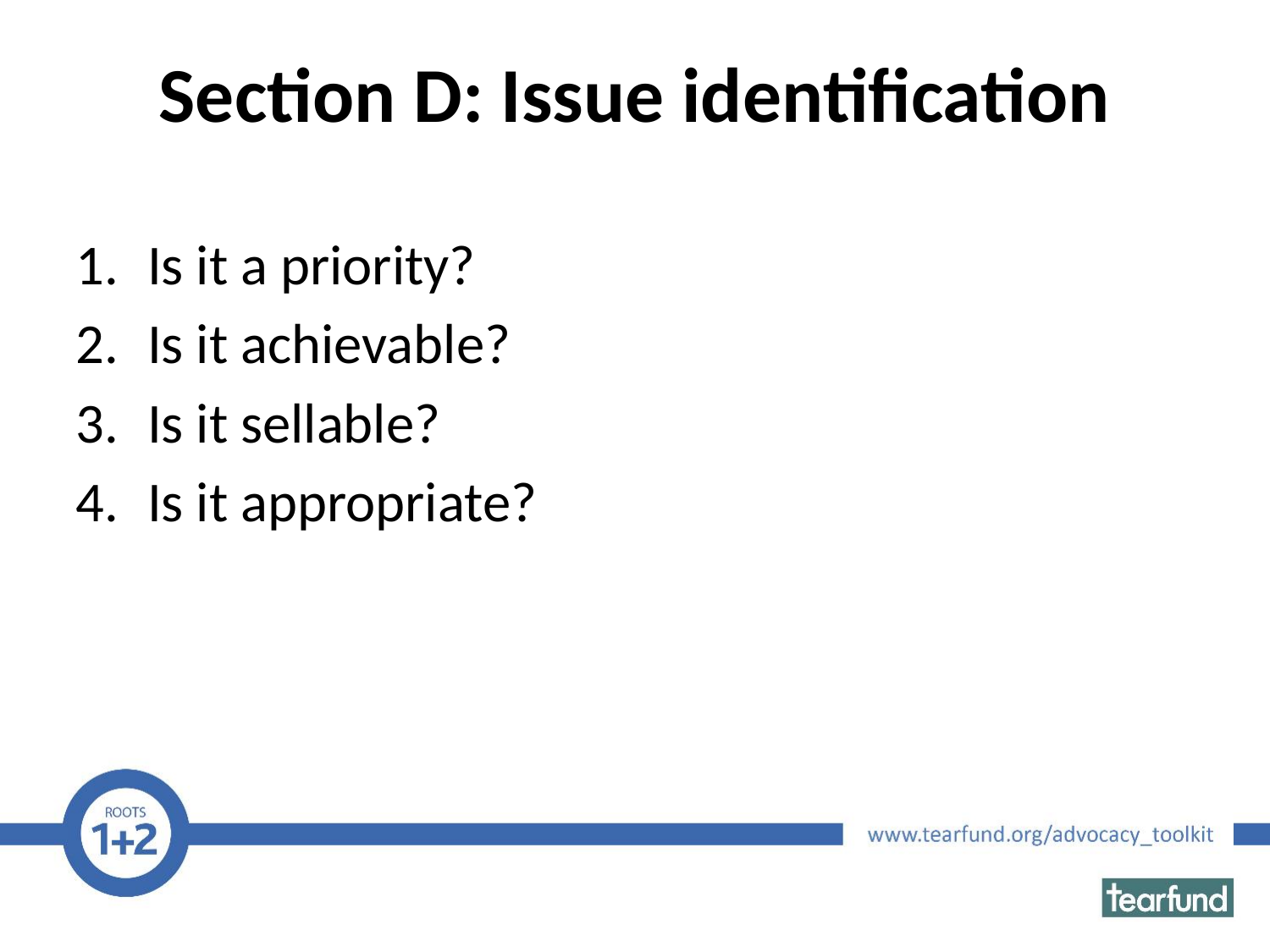

# Section D: Issue identification
Is it a priority?
Is it achievable?
Is it sellable?
Is it appropriate?